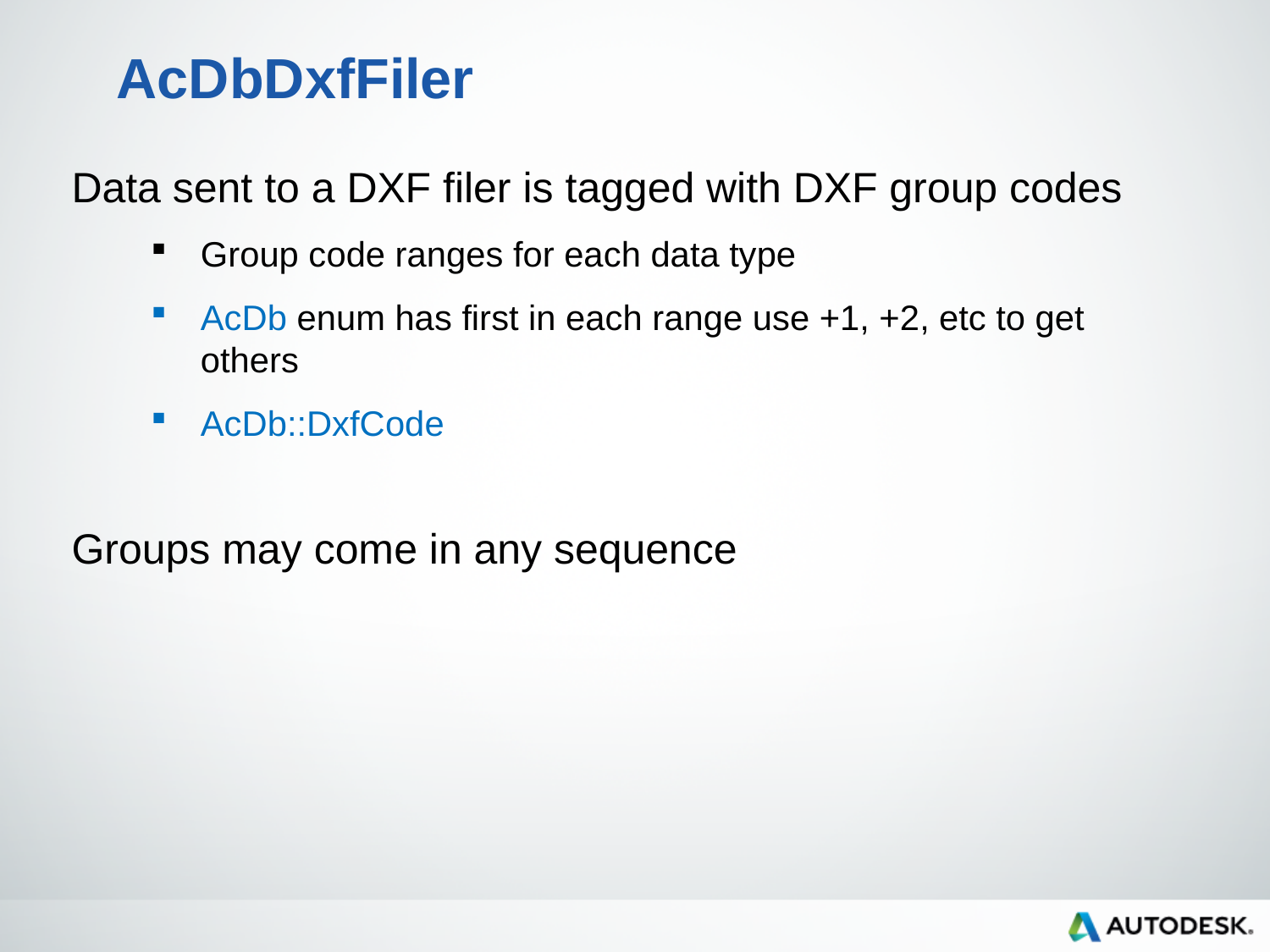

# AcDbDxfFiler
Data sent to a DXF filer is tagged with DXF group codes
Group code ranges for each data type
AcDb enum has first in each range use +1, +2, etc to get others
AcDb::DxfCode

Groups may come in any sequence